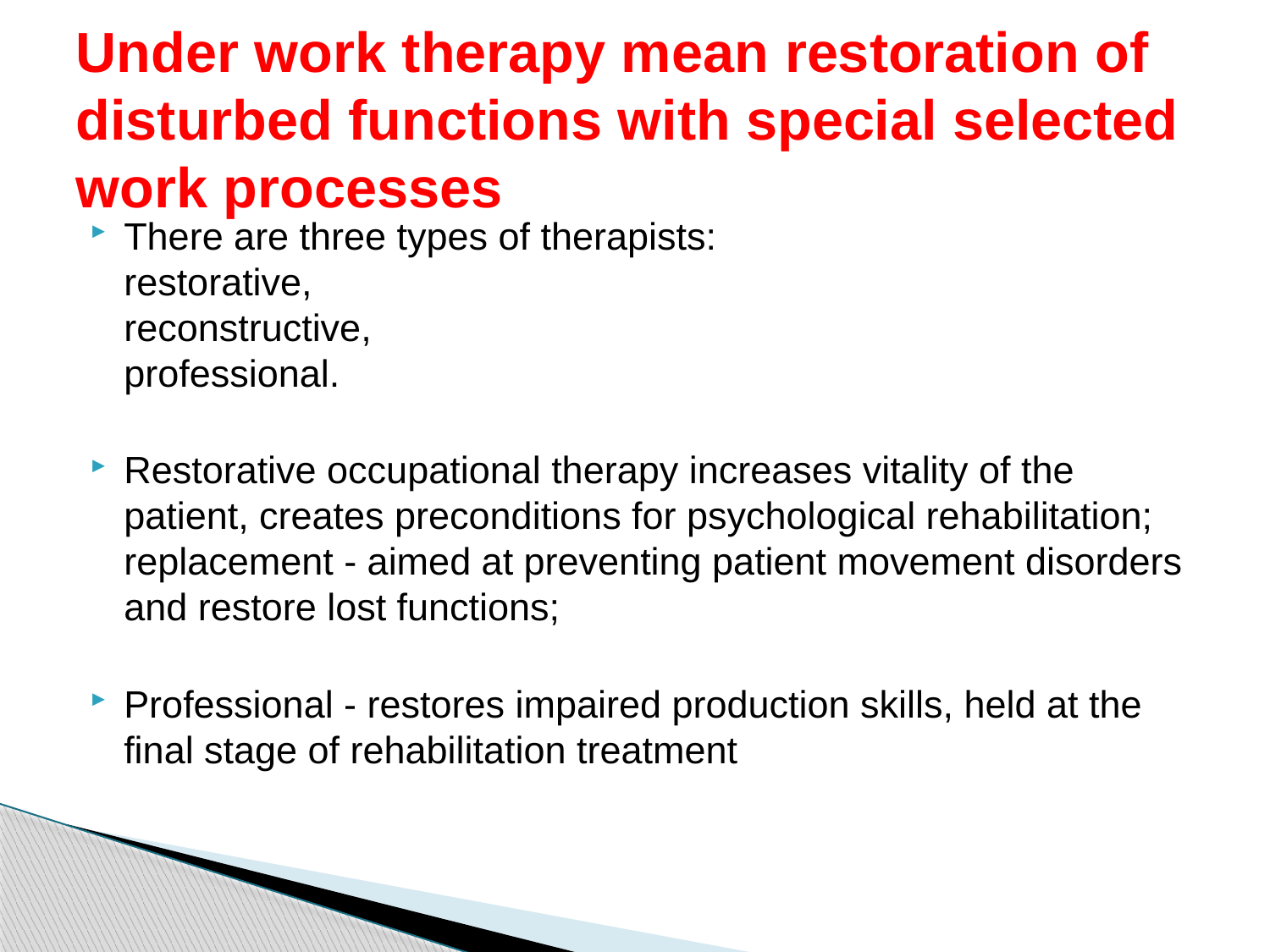

# Under work therapy mean restoration of disturbed functions with special selected work processes
There are three types of therapists:
restorative,
reconstructive,
professional.
Restorative occupational therapy increases vitality of the patient, creates preconditions for psychological rehabilitation;
replacement - aimed at preventing patient movement disorders and restore lost functions;
Professional - restores impaired production skills, held at the final stage of rehabilitation treatment